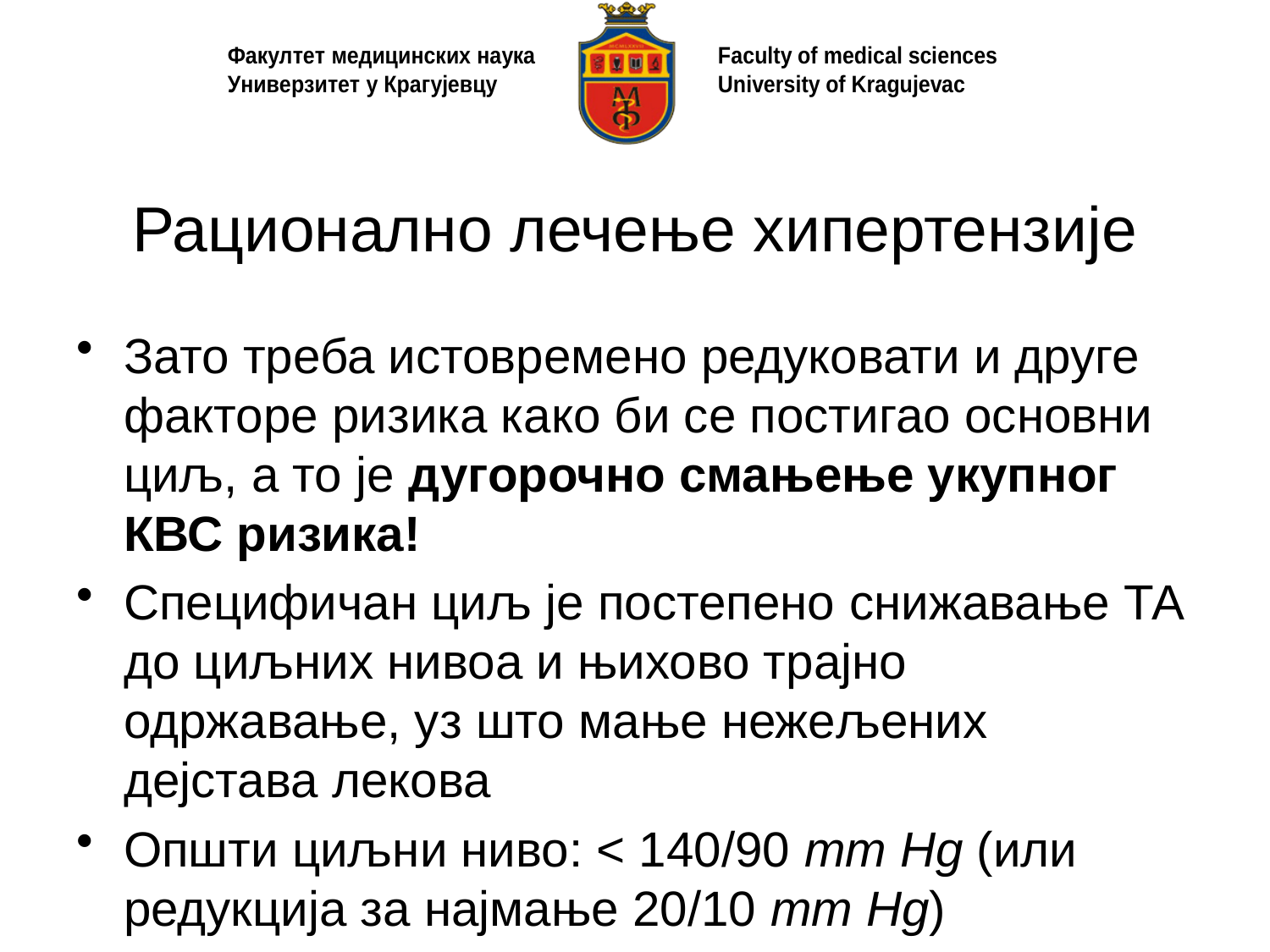

# Рационално лечење хипертензије
Зато треба истовремено редуковати и друге факторе ризика како би се постигао основни циљ, а то је дугорочно смањење укупног КВС ризика!
Специфичан циљ je постепено снижавање ТА до циљних нивоа и њихово трајно одржавање, уз што мање нежељених дејстава лекова
Општи циљни ниво: < 140/90 mm Hg (или редукција за најмање 20/10 mm Hg)